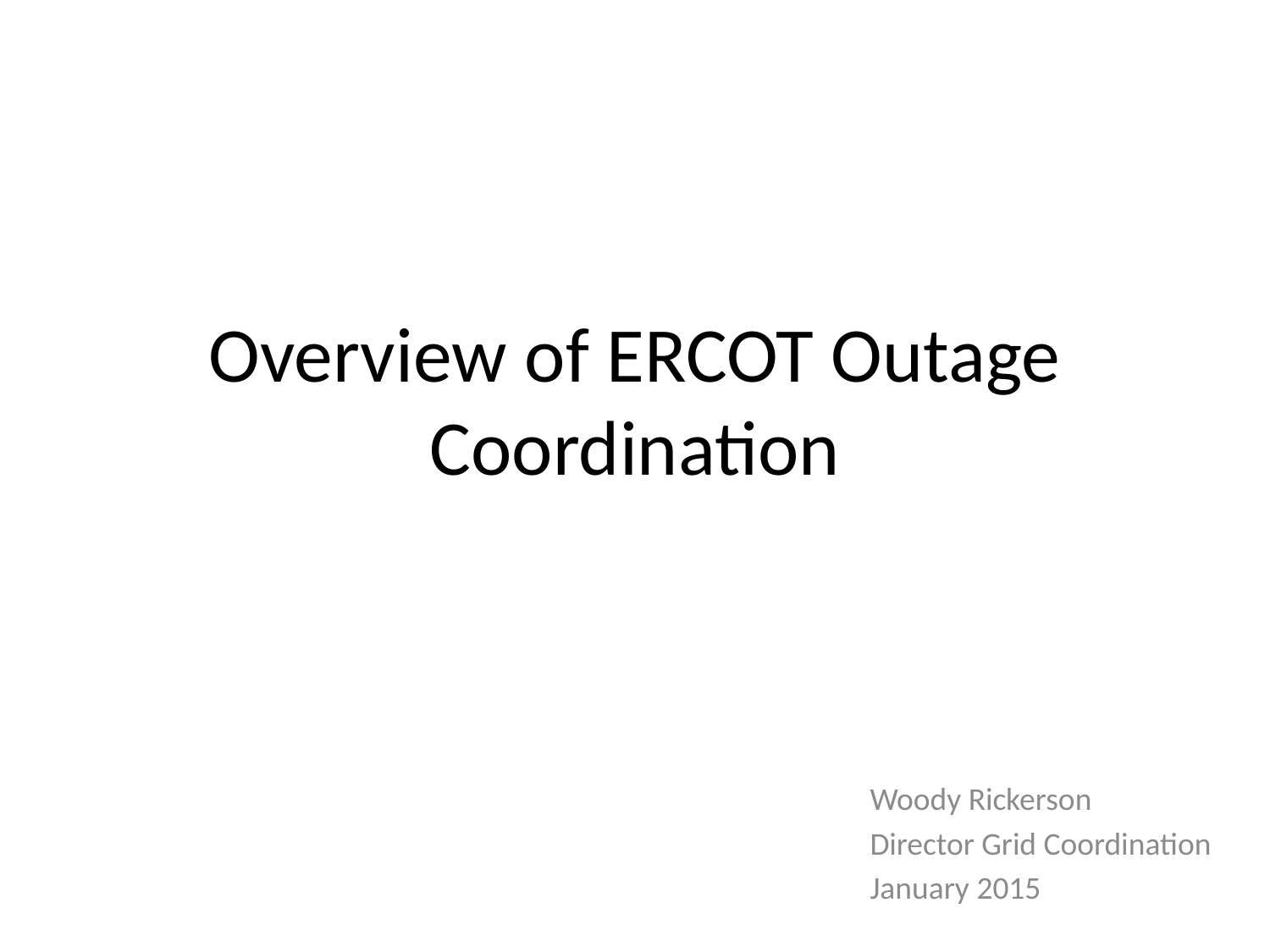

# Overview of ERCOT Outage Coordination
Woody Rickerson
Director Grid Coordination
January 2015